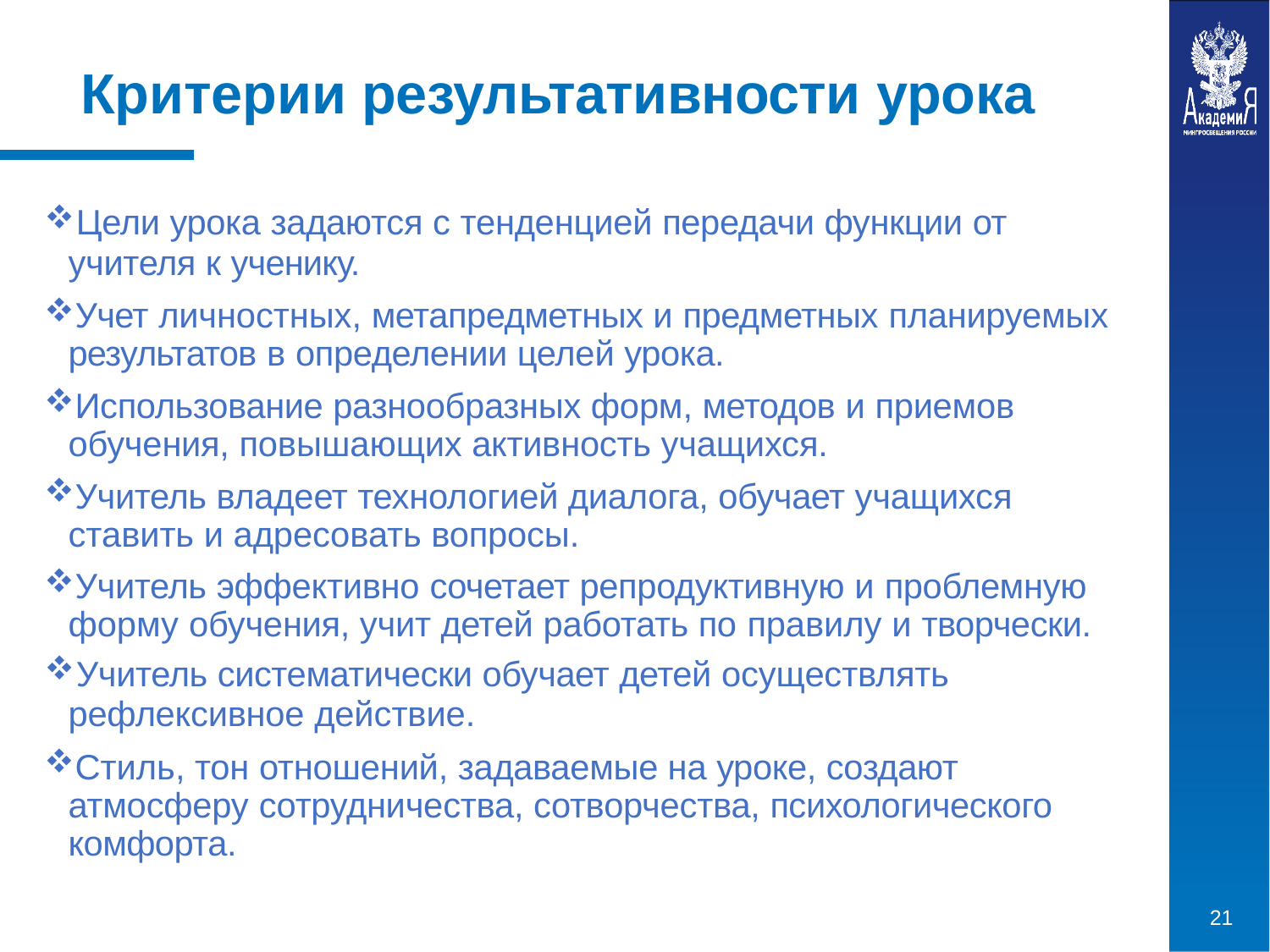

# Критерии результативности урока
Цели урока задаются с тенденцией передачи функции от
учителя к ученику.
Учет личностных, метапредметных и предметных планируемых  результатов в определении целей урока.
Использование разнообразных форм, методов и приемов  обучения, повышающих активность учащихся.
Учитель владеет технологией диалога, обучает учащихся  ставить и адресовать вопросы.
Учитель эффективно сочетает репродуктивную и проблемную  форму обучения, учит детей работать по правилу и творчески.
Учитель систематически обучает детей осуществлять
рефлексивное действие.
Стиль, тон отношений, задаваемые на уроке, создают  атмосферу сотрудничества, сотворчества, психологического  комфорта.
21